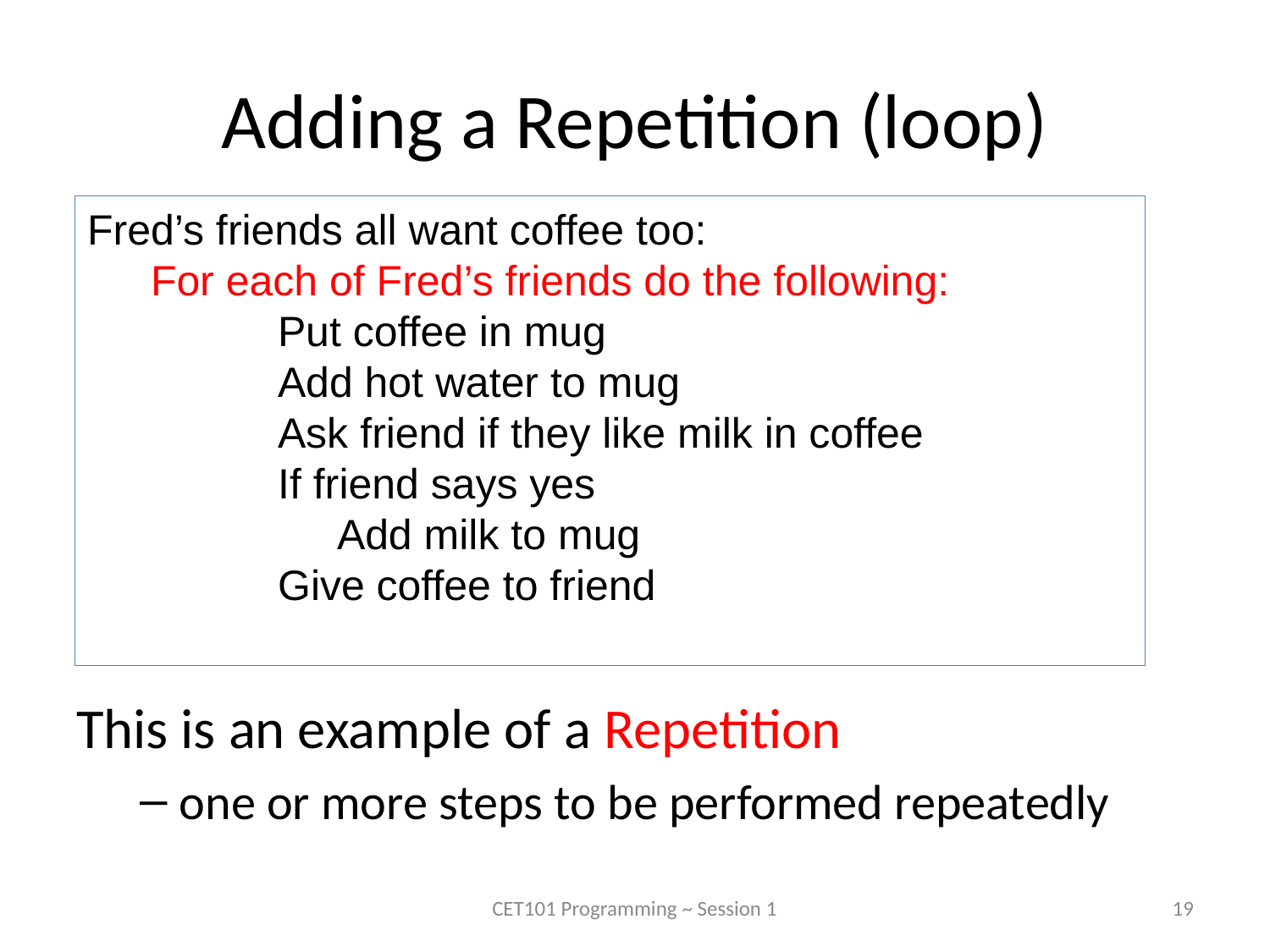

# Adding a Repetition (loop)
Fred’s friends all want coffee too:
For each of Fred’s friends do the following:
	Put coffee in mug
	Add hot water to mug
	Ask friend if they like milk in coffee
	If friend says yes
   	     Add milk to mug
	Give coffee to friend

This is an example of a Repetition
one or more steps to be performed repeatedly

CET101 Programming ~ Session 1
19